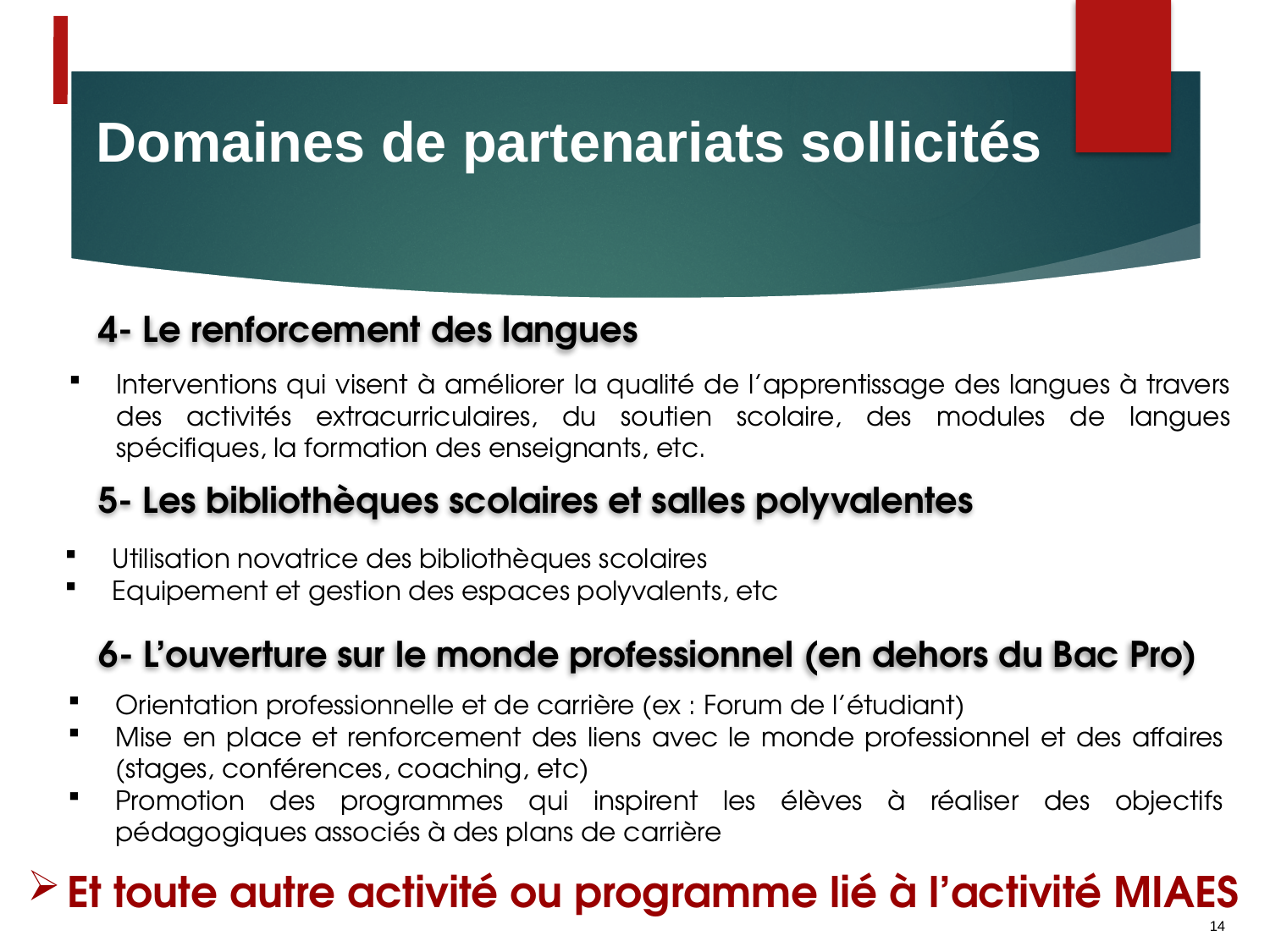

Domaines de partenariats sollicités
4- Le renforcement des langues
Interventions qui visent à améliorer la qualité de l’apprentissage des langues à travers des activités extracurriculaires, du soutien scolaire, des modules de langues spécifiques, la formation des enseignants, etc.
5- Les bibliothèques scolaires et salles polyvalentes
Utilisation novatrice des bibliothèques scolaires
Equipement et gestion des espaces polyvalents, etc
6- L’ouverture sur le monde professionnel (en dehors du Bac Pro)

Orientation professionnelle et de carrière (ex : Forum de l’étudiant)
Mise en place et renforcement des liens avec le monde professionnel et des affaires (stages, conférences, coaching, etc)
Promotion des programmes qui inspirent les élèves à réaliser des objectifs pédagogiques associés à des plans de carrière
Et toute autre activité ou programme lié à l’activité MIAES